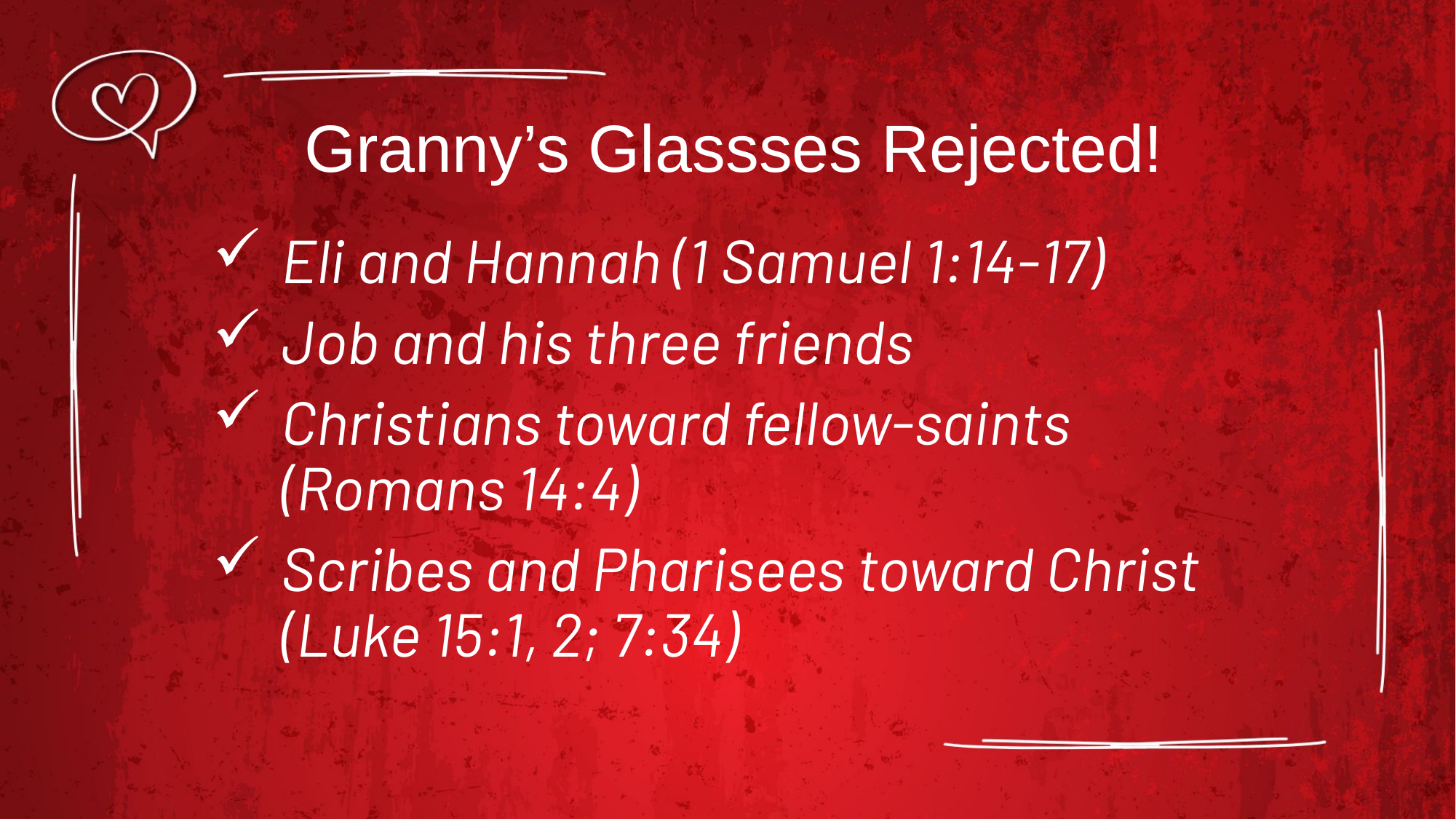

# Granny’s Glassses Rejected!
Eli and Hannah (1 Samuel 1:14-17)
Job and his three friends
Christians toward fellow-saints
(Romans 14:4)
Scribes and Pharisees toward Christ
(Luke 15:1, 2; 7:34)